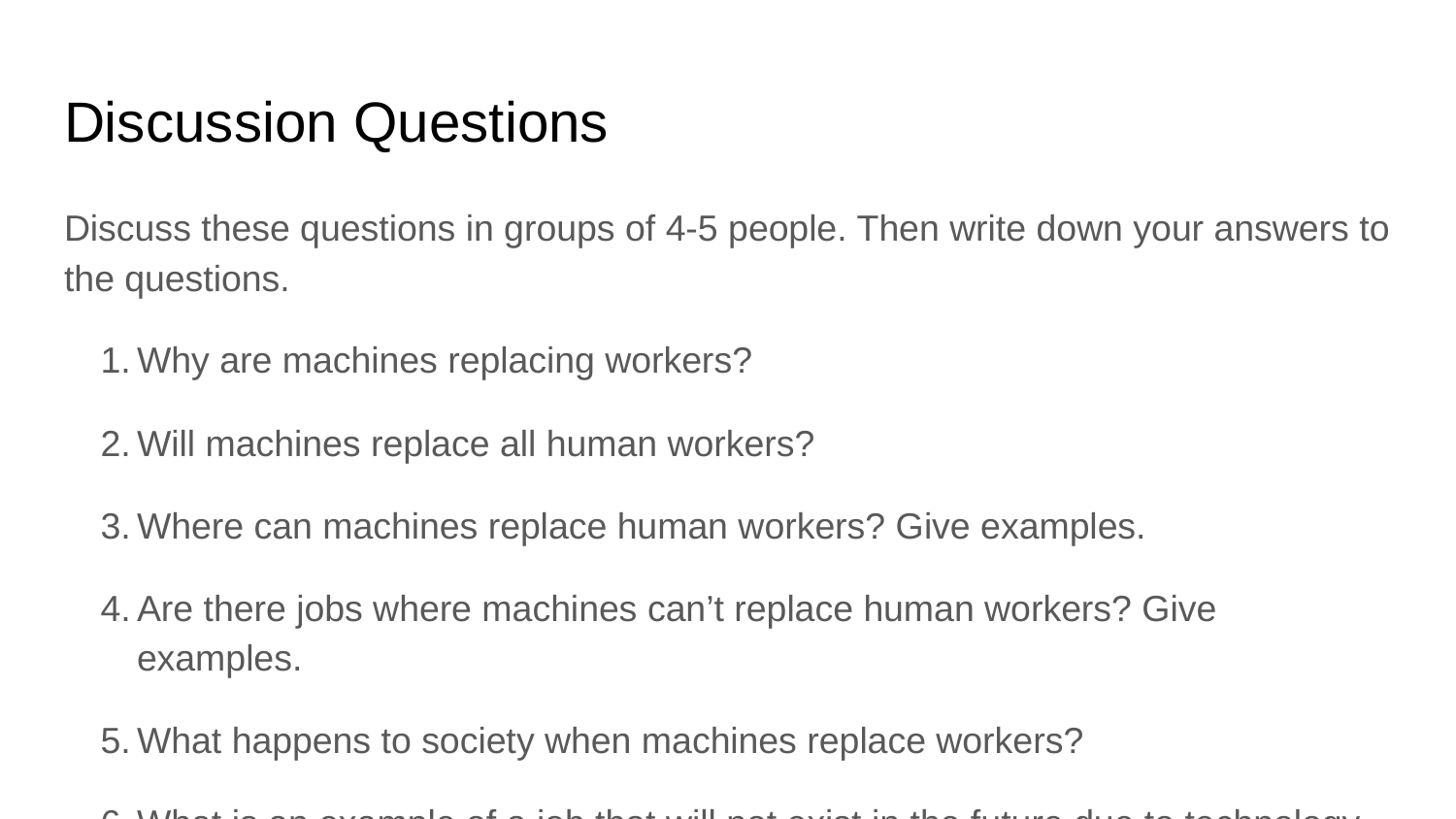

# Discussion Questions
Discuss these questions in groups of 4-5 people. Then write down your answers to the questions.
Why are machines replacing workers?
Will machines replace all human workers?
Where can machines replace human workers? Give examples.
Are there jobs where machines can’t replace human workers? Give examples.
What happens to society when machines replace workers?
What is an example of a job that will not exist in the future due to technology that is being developed now?